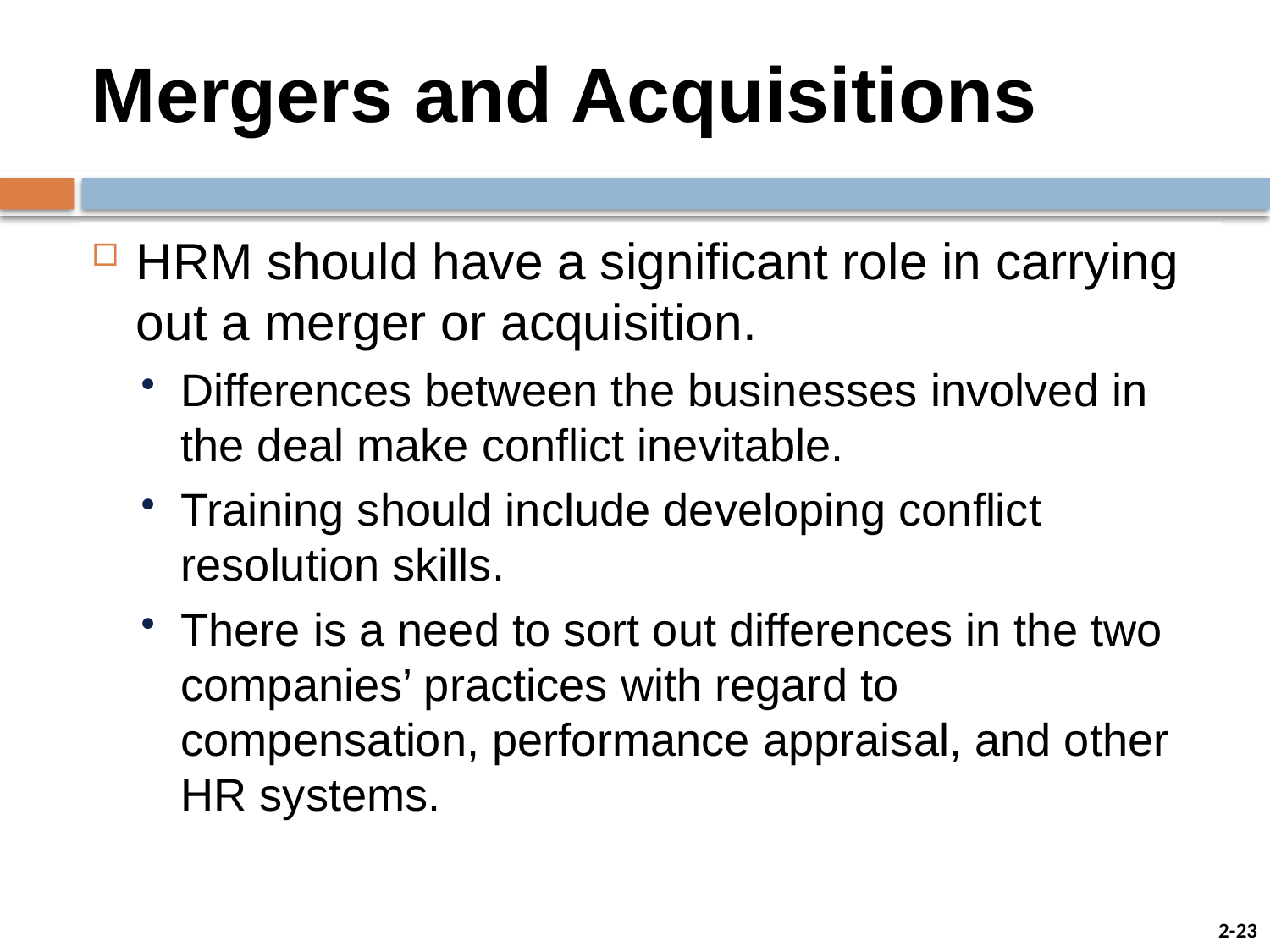

# Mergers and Acquisitions
HRM should have a significant role in carrying out a merger or acquisition.
Differences between the businesses involved in the deal make conflict inevitable.
Training should include developing conflict resolution skills.
There is a need to sort out differences in the two companies’ practices with regard to compensation, performance appraisal, and other HR systems.